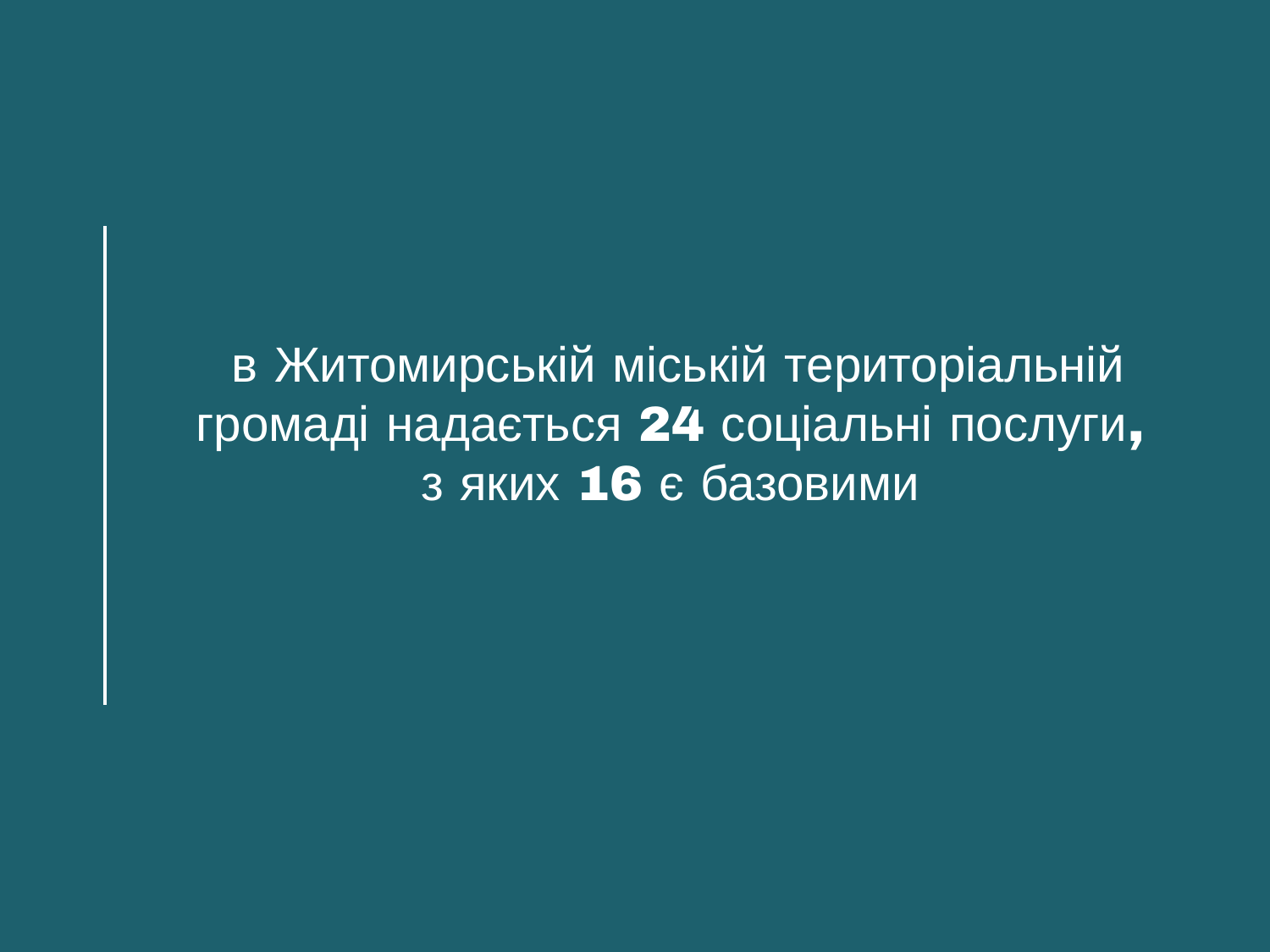

в Житомирській міській територіальній громаді надається 24 соціальні послуги,
з яких 16 є базовими